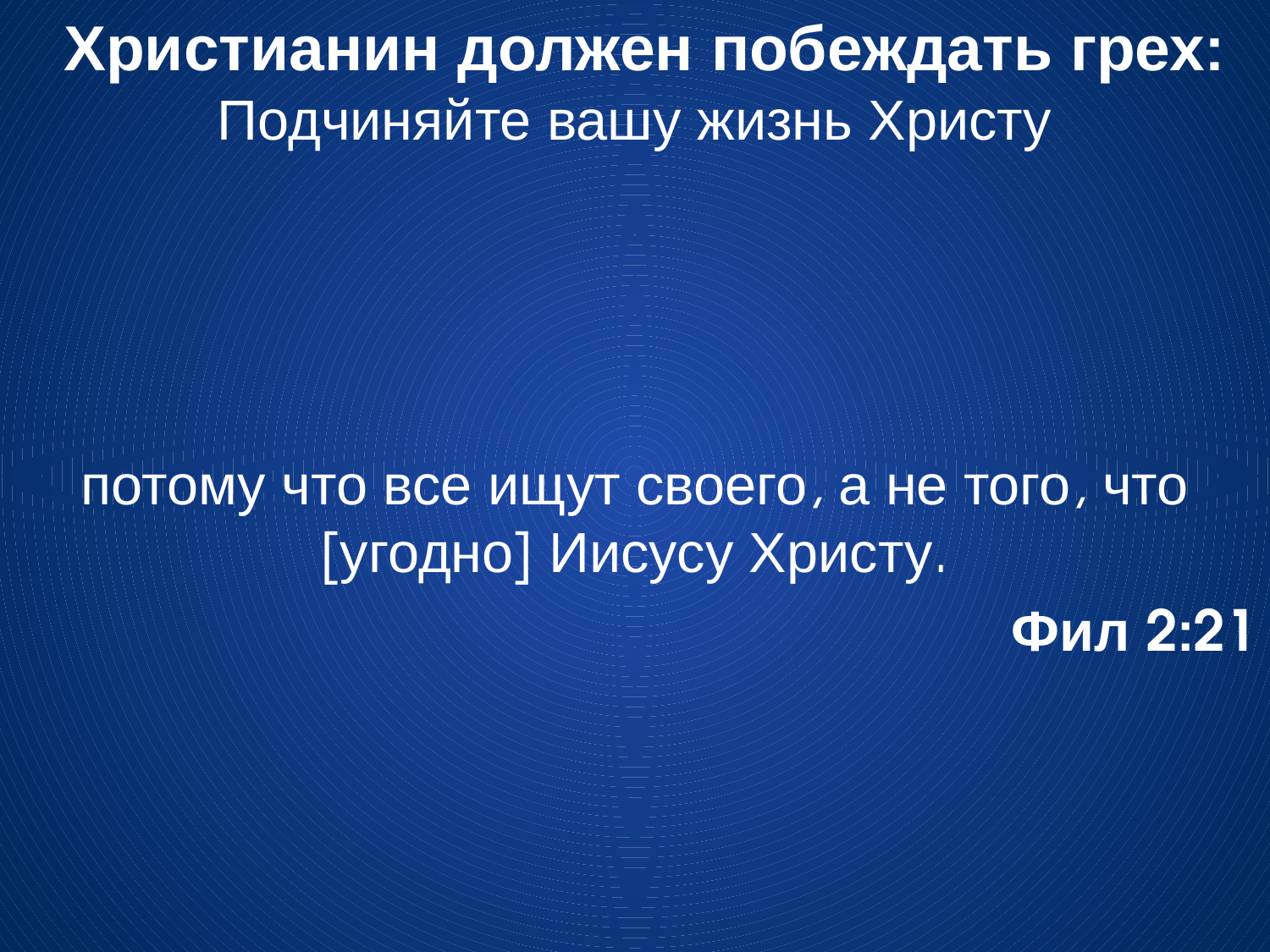

# Христианин должен побеждать грех: Подчиняйте вашу жизнь Христу
потому что все ищут своего, а не того, что [угодно] Иисусу Христу.
Фил 2:21